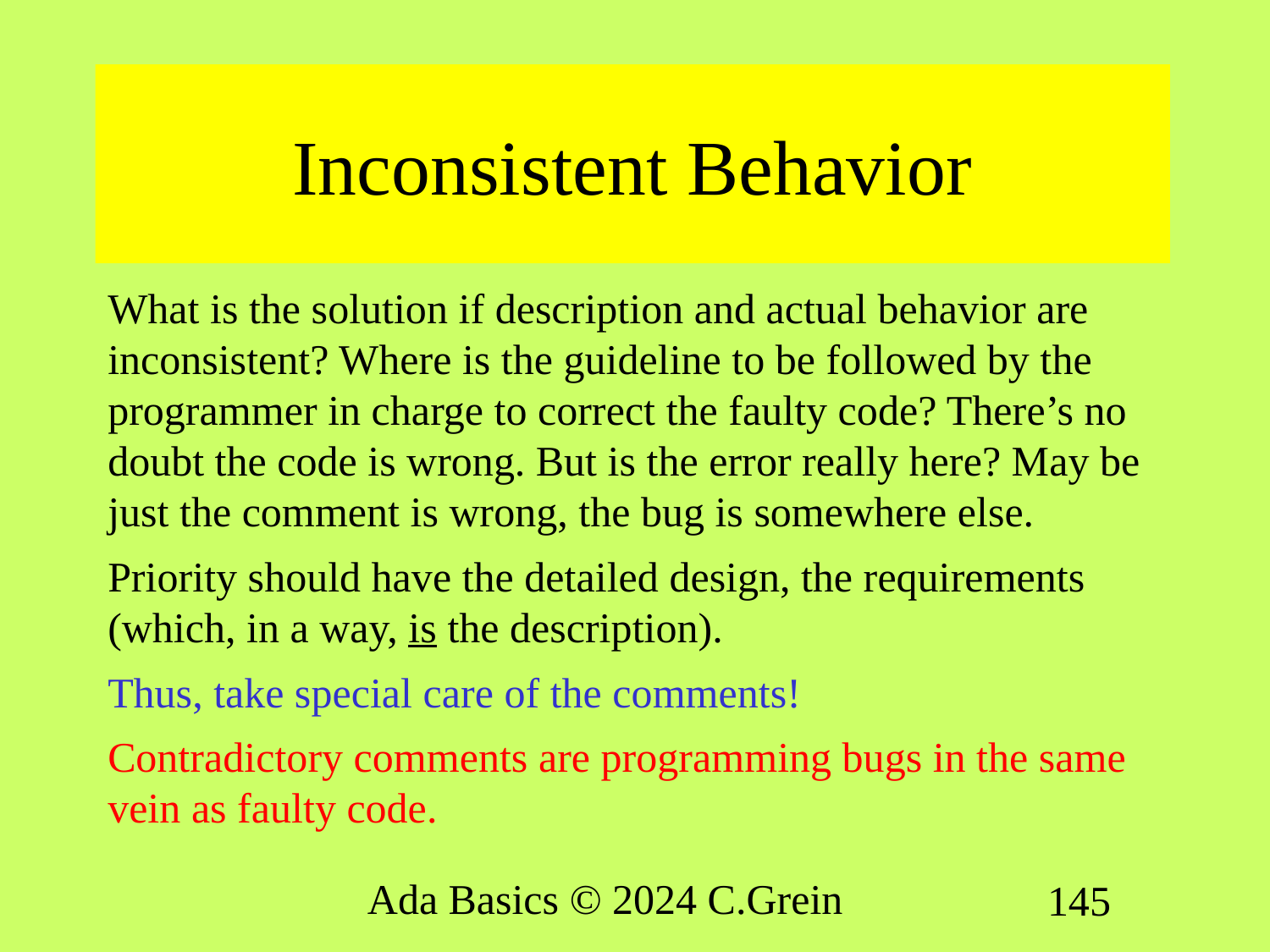

# Inconsistent Behavior
What is the solution if description and actual behavior are inconsistent? Where is the guideline to be followed by the programmer in charge to correct the faulty code? There’s no doubt the code is wrong. But is the error really here? May be just the comment is wrong, the bug is somewhere else.
Priority should have the detailed design, the requirements (which, in a way, is the description).
Thus, take special care of the comments!
Contradictory comments are programming bugs in the same vein as faulty code.
Ada Basics © 2024 C.Grein
145